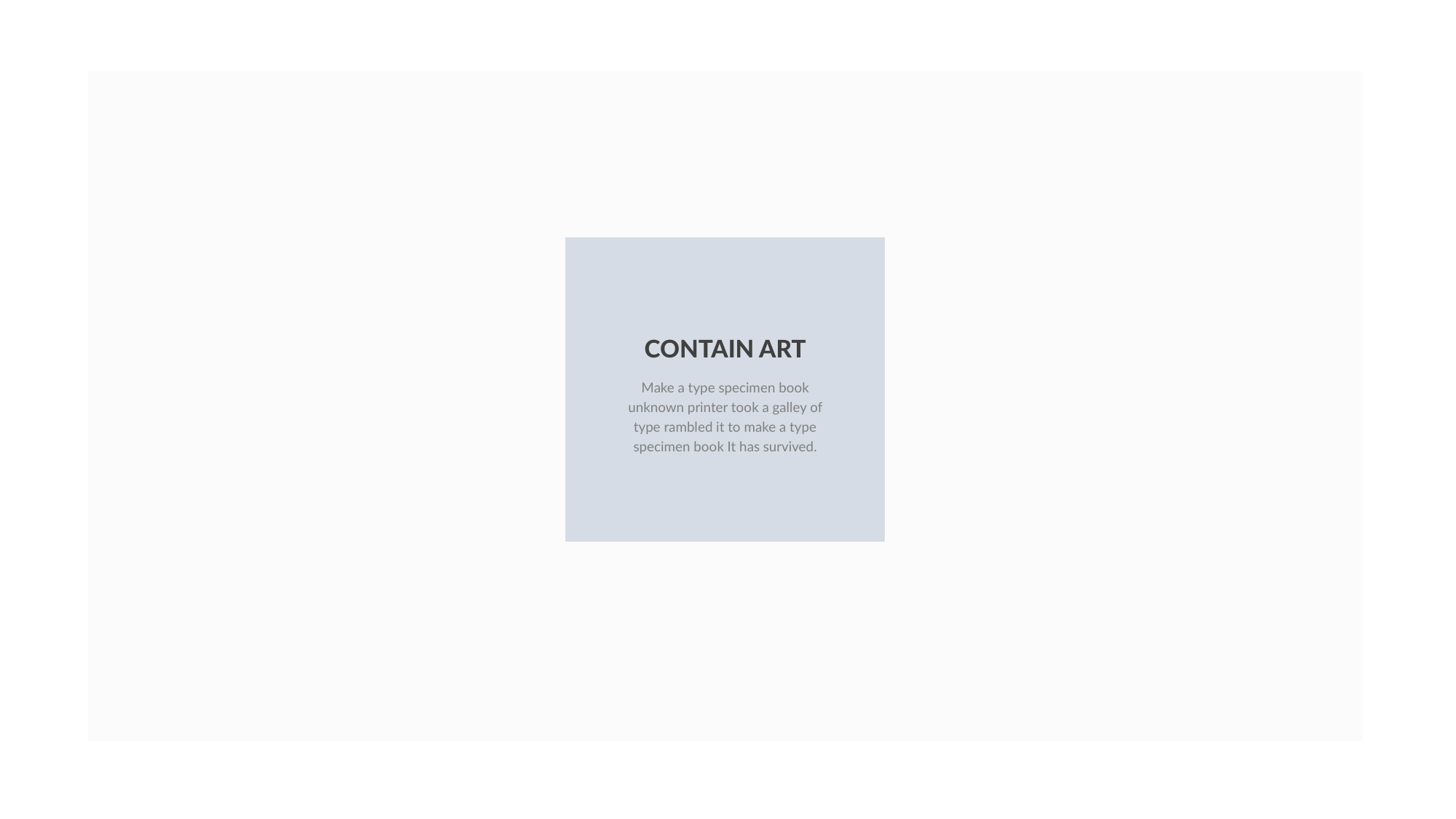

CONTAIN ART

Make a type specimen book unknown printer took a galley of type rambled it to make a type specimen book It has survived.